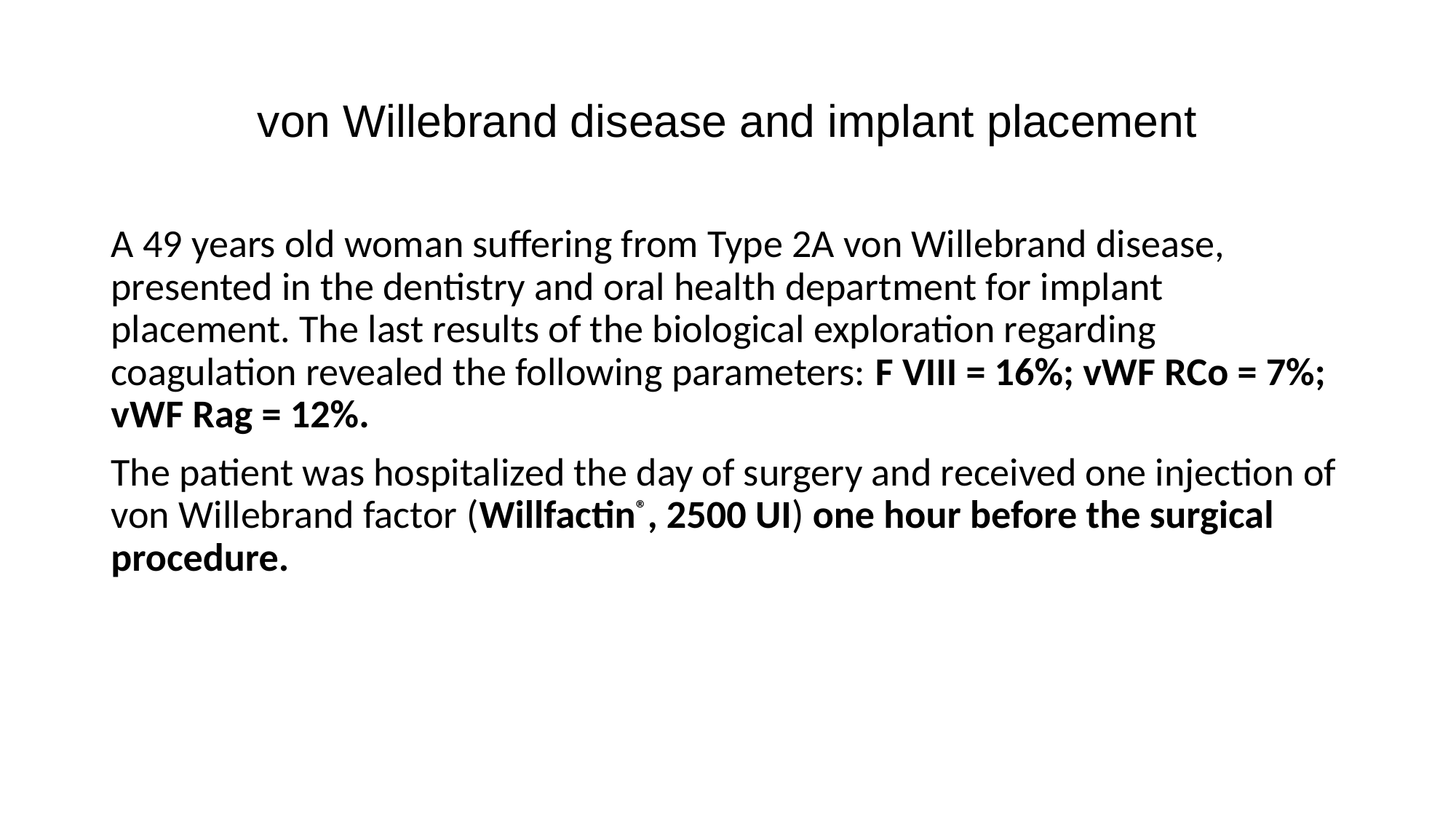

# von Willebrand disease and implant placement
A 49 years old woman suffering from Type 2A von Willebrand disease, presented in the dentistry and oral health department for implant placement. The last results of the biological exploration regarding coagulation revealed the following parameters: F VIII = 16%; vWF RCo = 7%; vWF Rag = 12%.
The patient was hospitalized the day of surgery and received one injection of von Willebrand factor (Willfactin®, 2500 UI) one hour before the surgical procedure.